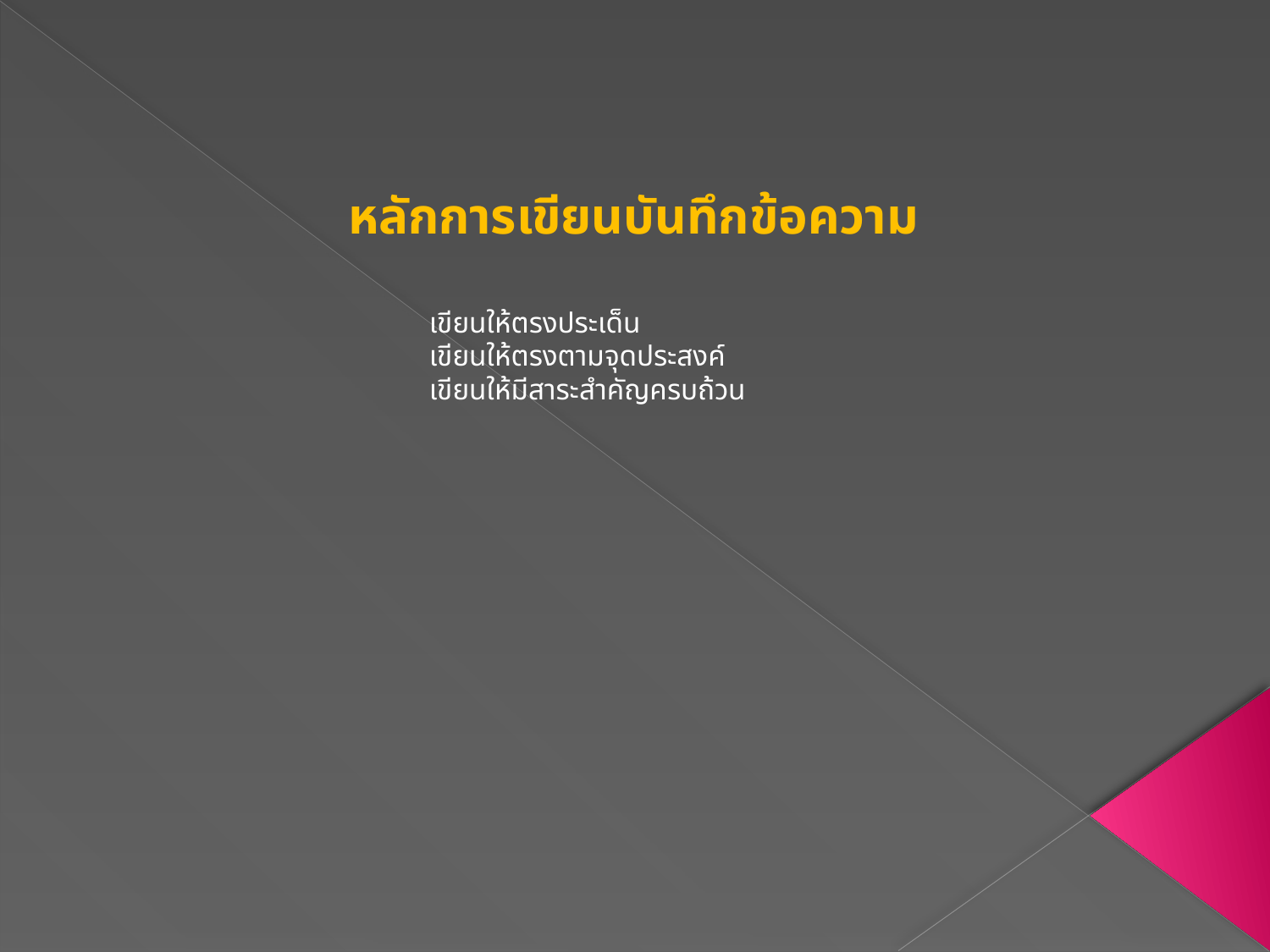

หลักการเขียนบันทึกข้อความ
เขียนให้ตรงประเด็น
เขียนให้ตรงตามจุดประสงค์
เขียนให้มีสาระสำคัญครบถ้วน